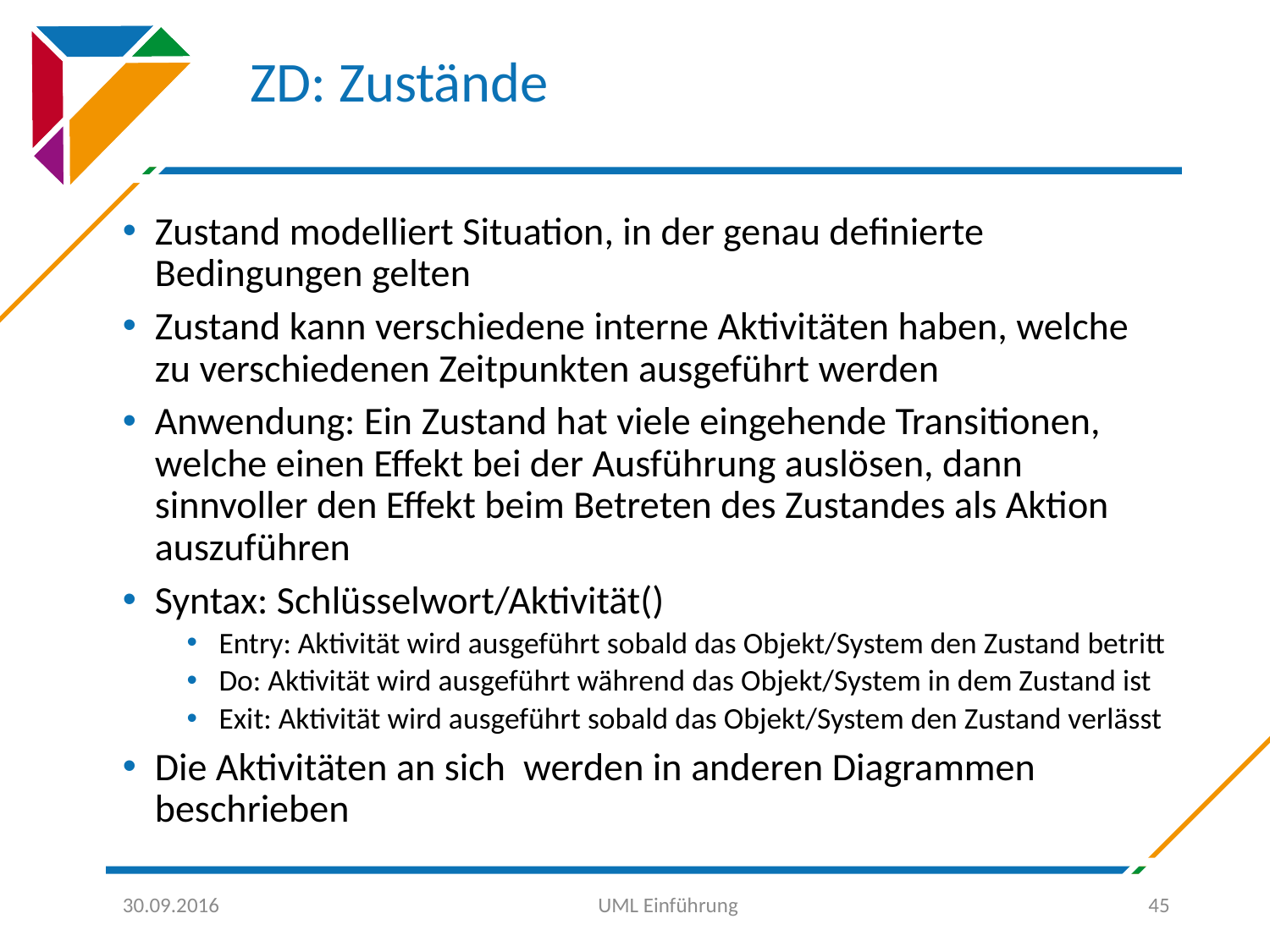

# ZD: Zustände
Zustand modelliert Situation, in der genau definierte Bedingungen gelten
Zustand kann verschiedene interne Aktivitäten haben, welche zu verschiedenen Zeitpunkten ausgeführt werden
Anwendung: Ein Zustand hat viele eingehende Transitionen, welche einen Effekt bei der Ausführung auslösen, dann sinnvoller den Effekt beim Betreten des Zustandes als Aktion auszuführen
Syntax: Schlüsselwort/Aktivität()
Entry: Aktivität wird ausgeführt sobald das Objekt/System den Zustand betritt
Do: Aktivität wird ausgeführt während das Objekt/System in dem Zustand ist
Exit: Aktivität wird ausgeführt sobald das Objekt/System den Zustand verlässt
Die Aktivitäten an sich  werden in anderen Diagrammen beschrieben
30.09.2016
UML Einführung
45